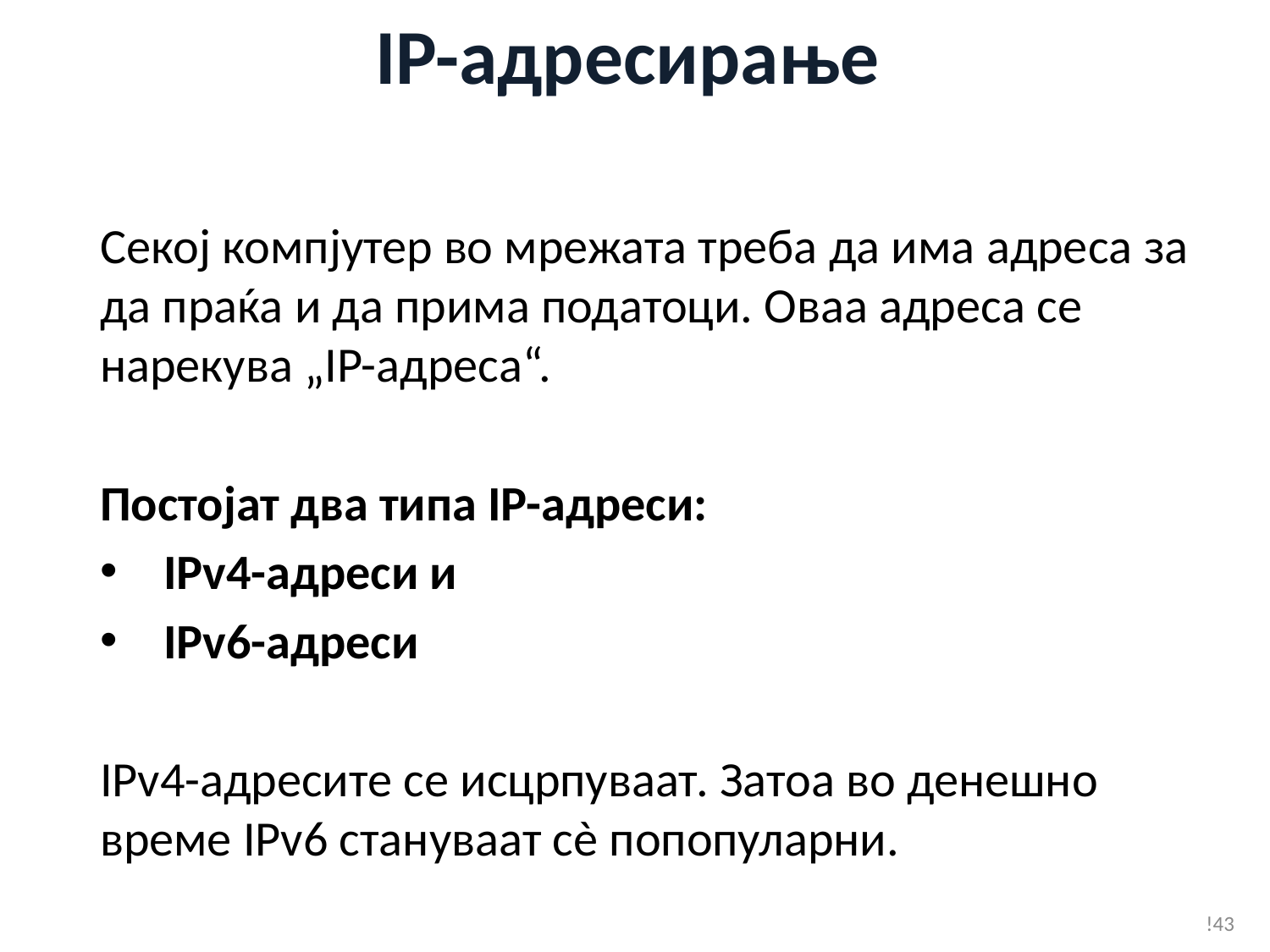

# IP-адресирање
Секој компјутер во мрежата треба да има адреса за да праќа и да прима податоци. Оваа адреса се нарекува „IP-адреса“.

Постојат два типа IP-адреси:
IPv4-адреси и
IPv6-адреси

IPv4-адресите се исцрпуваат. Затоа во денешно време IPv6 стануваат сè попопуларни.

!43